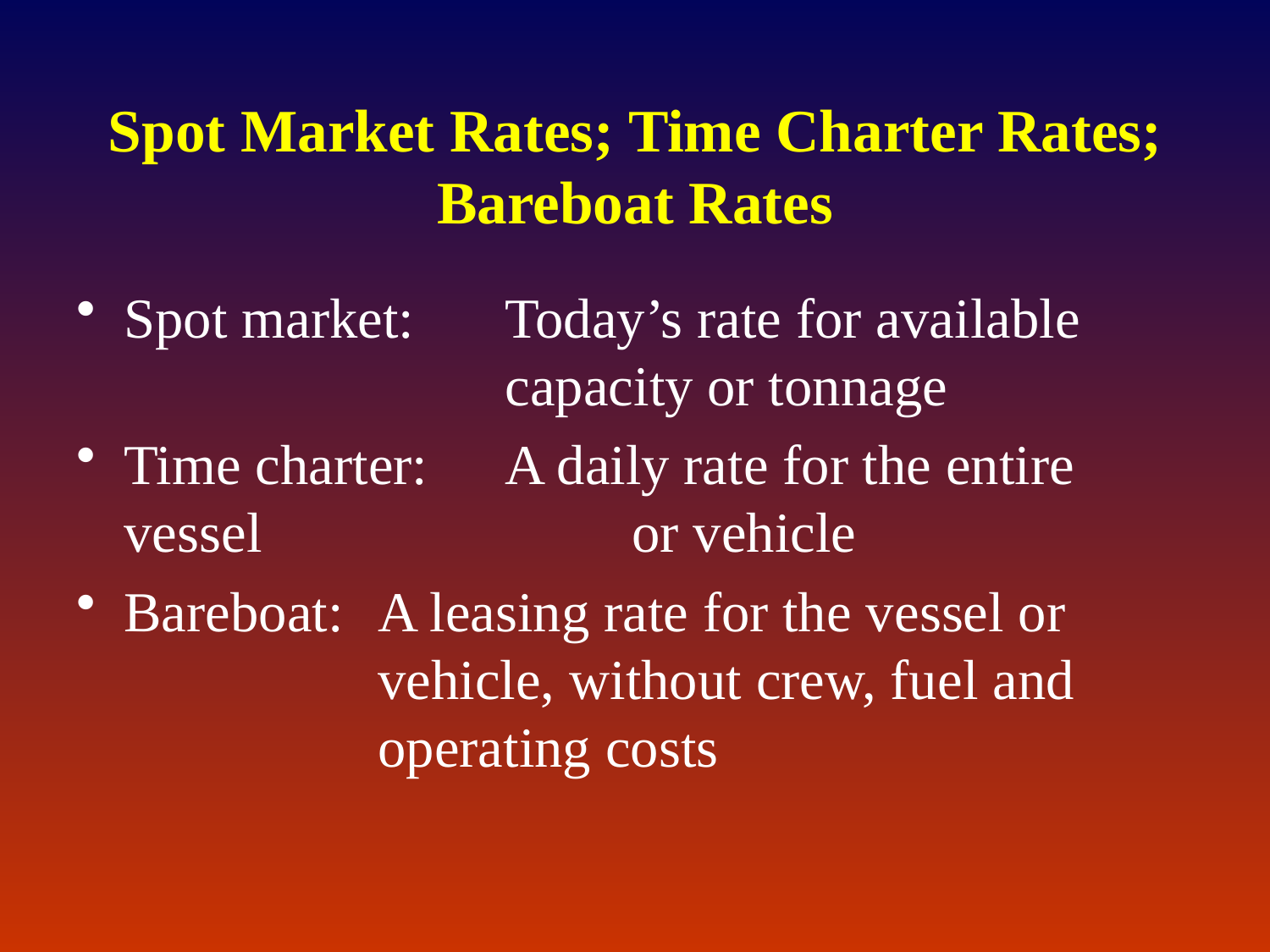

# Spot Market Rates; Time Charter Rates; Bareboat Rates
Spot market:	Today’s rate for available 				capacity or tonnage
Time charter:	A daily rate for the entire vessel 			or vehicle
Bareboat:	A leasing rate for the vessel or 			vehicle, without crew, fuel and 			operating costs